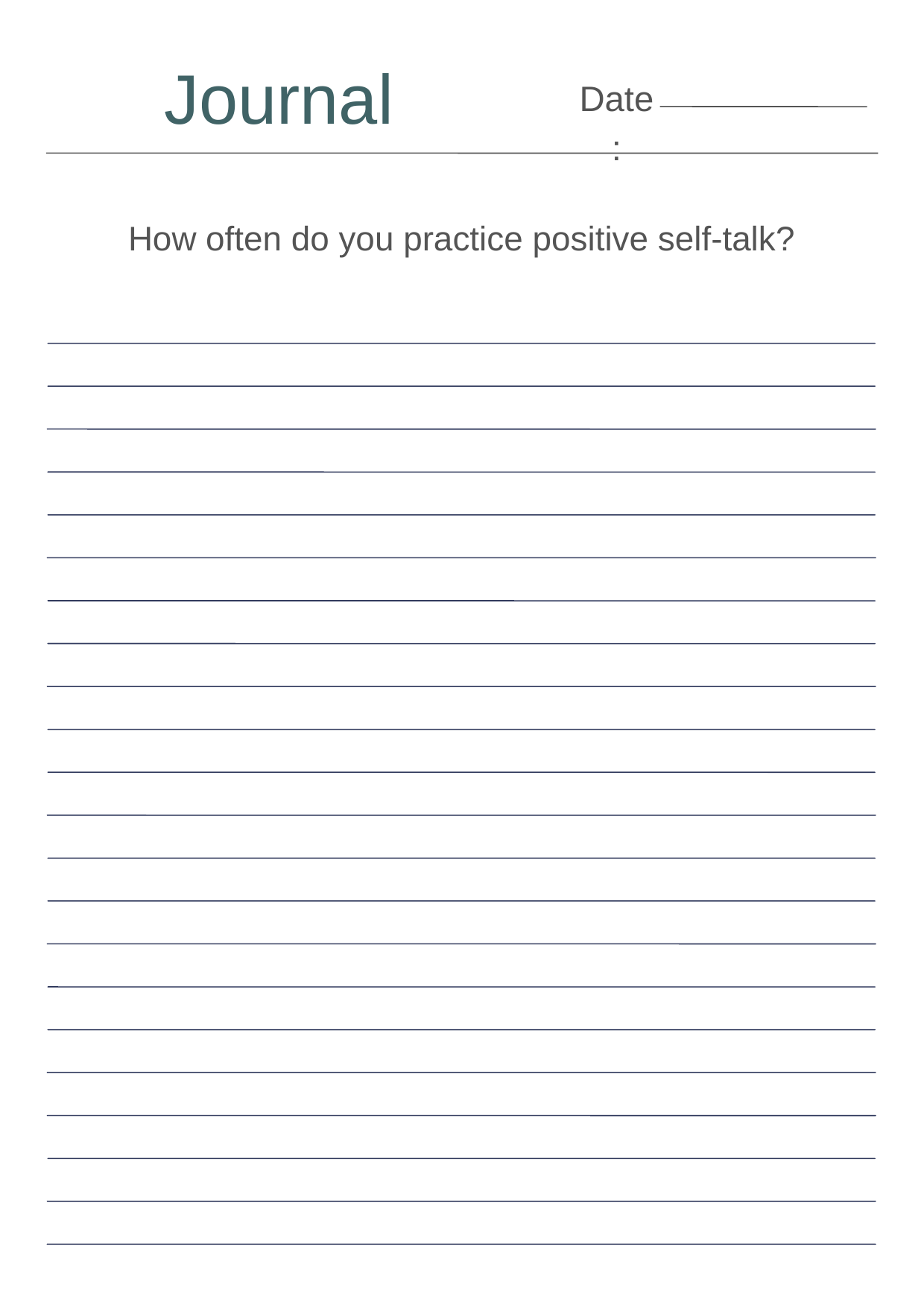

Journal
Date:

How often do you practice positive self-talk?